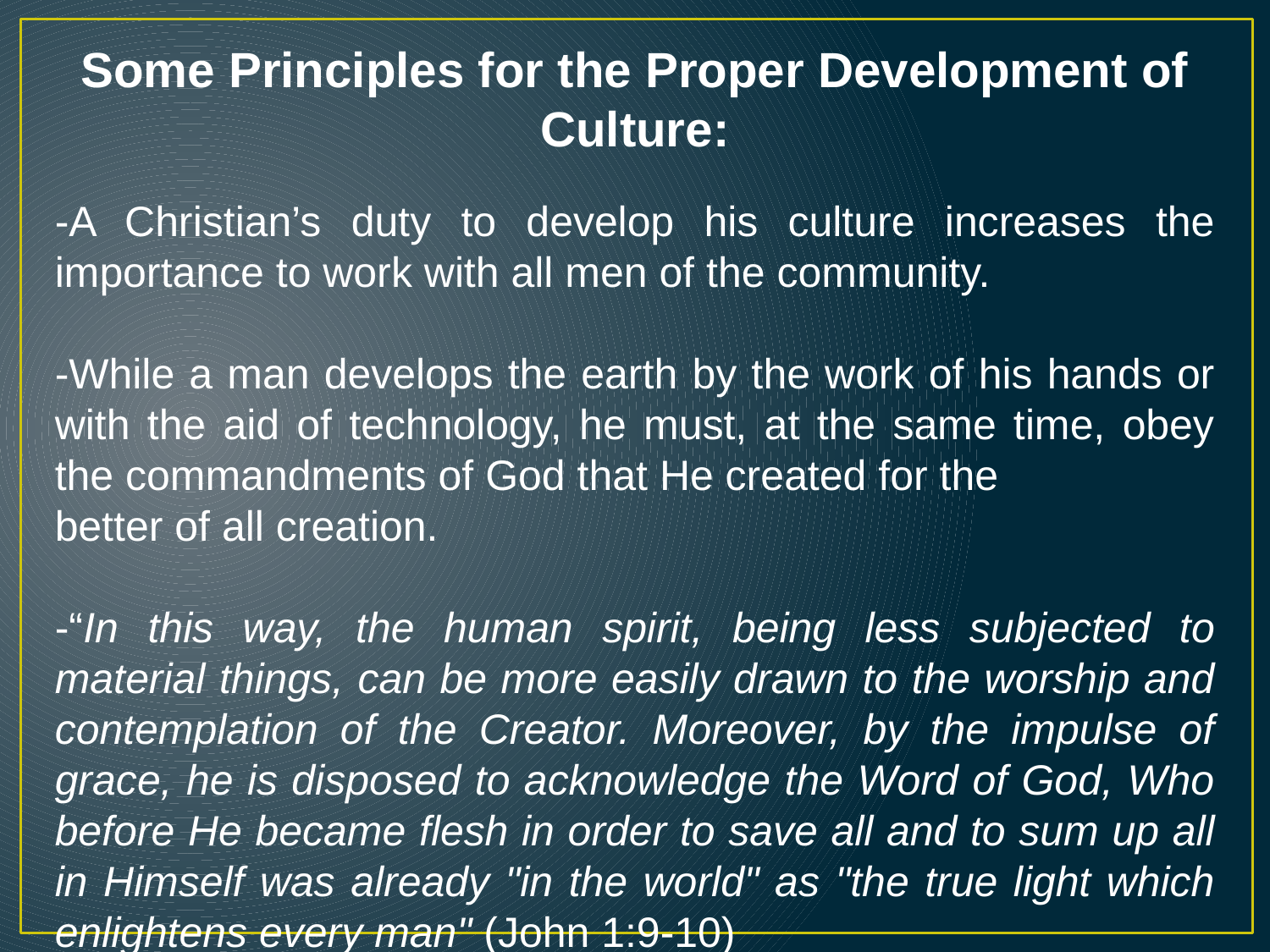

Some Principles for the Proper Development of Culture:

-A Christian’s duty to develop his culture increases the importance to work with all men of the community.

-While a man develops the earth by the work of his hands or with the aid of technology, he must, at the same time, obey the commandments of God that He created for the
better of all creation.

-“In this way, the human spirit, being less subjected to material things, can be more easily drawn to the worship and contemplation of the Creator. Moreover, by the impulse of grace, he is disposed to acknowledge the Word of God, Who before He became flesh in order to save all and to sum up all in Himself was already "in the world" as "the true light which enlightens every man" (John 1:9-10)